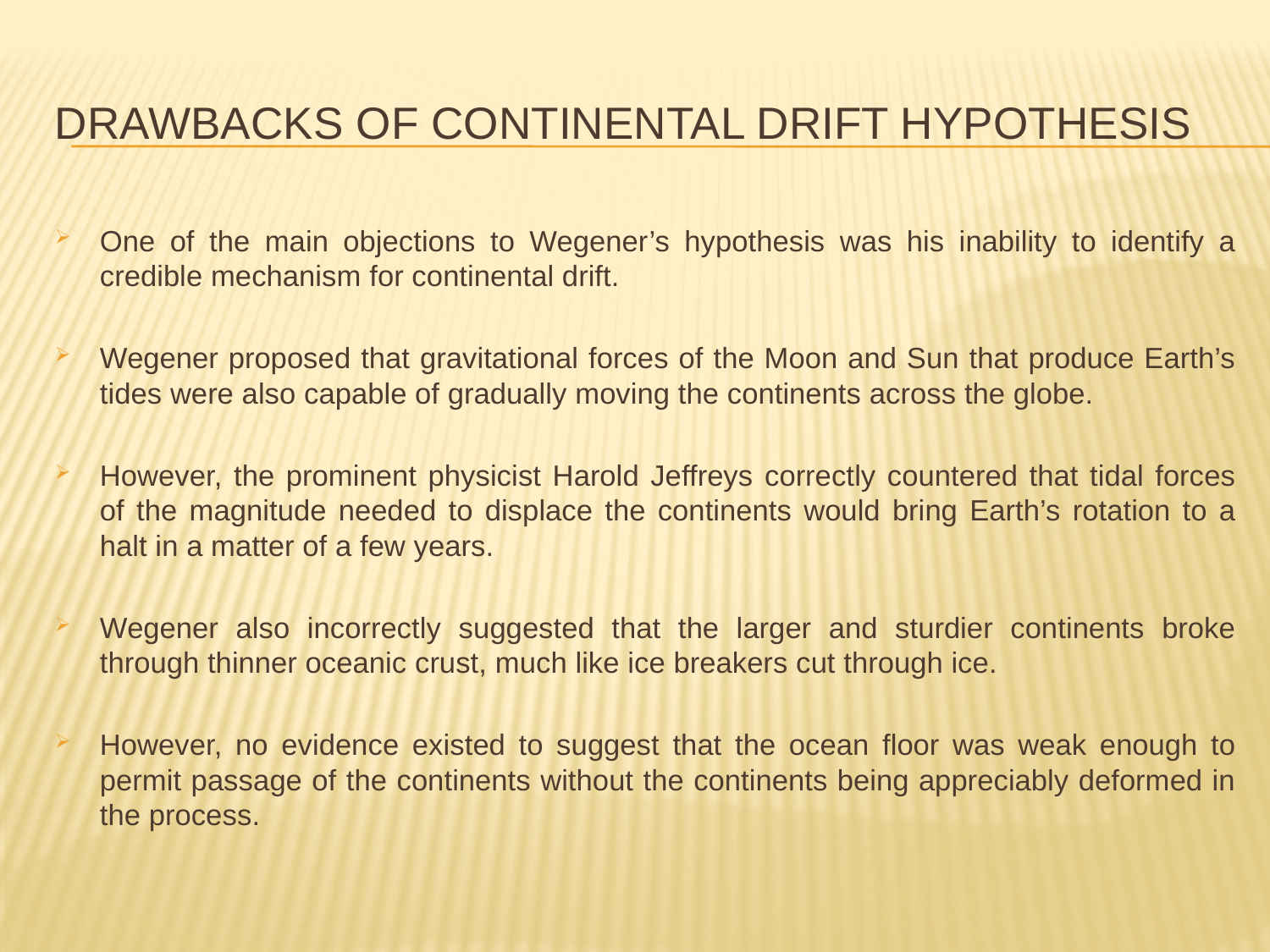

# Drawbacks of continental drift Hypothesis
One of the main objections to Wegener’s hypothesis was his inability to identify a credible mechanism for continental drift.

Wegener proposed that gravitational forces of the Moon and Sun that produce Earth’s tides were also capable of gradually moving the continents across the globe.

However, the prominent physicist Harold Jeffreys correctly countered that tidal forces of the magnitude needed to displace the continents would bring Earth’s rotation to a halt in a matter of a few years.

Wegener also incorrectly suggested that the larger and sturdier continents broke through thinner oceanic crust, much like ice breakers cut through ice.

However, no evidence existed to suggest that the ocean floor was weak enough to permit passage of the continents without the continents being appreciably deformed in the process.